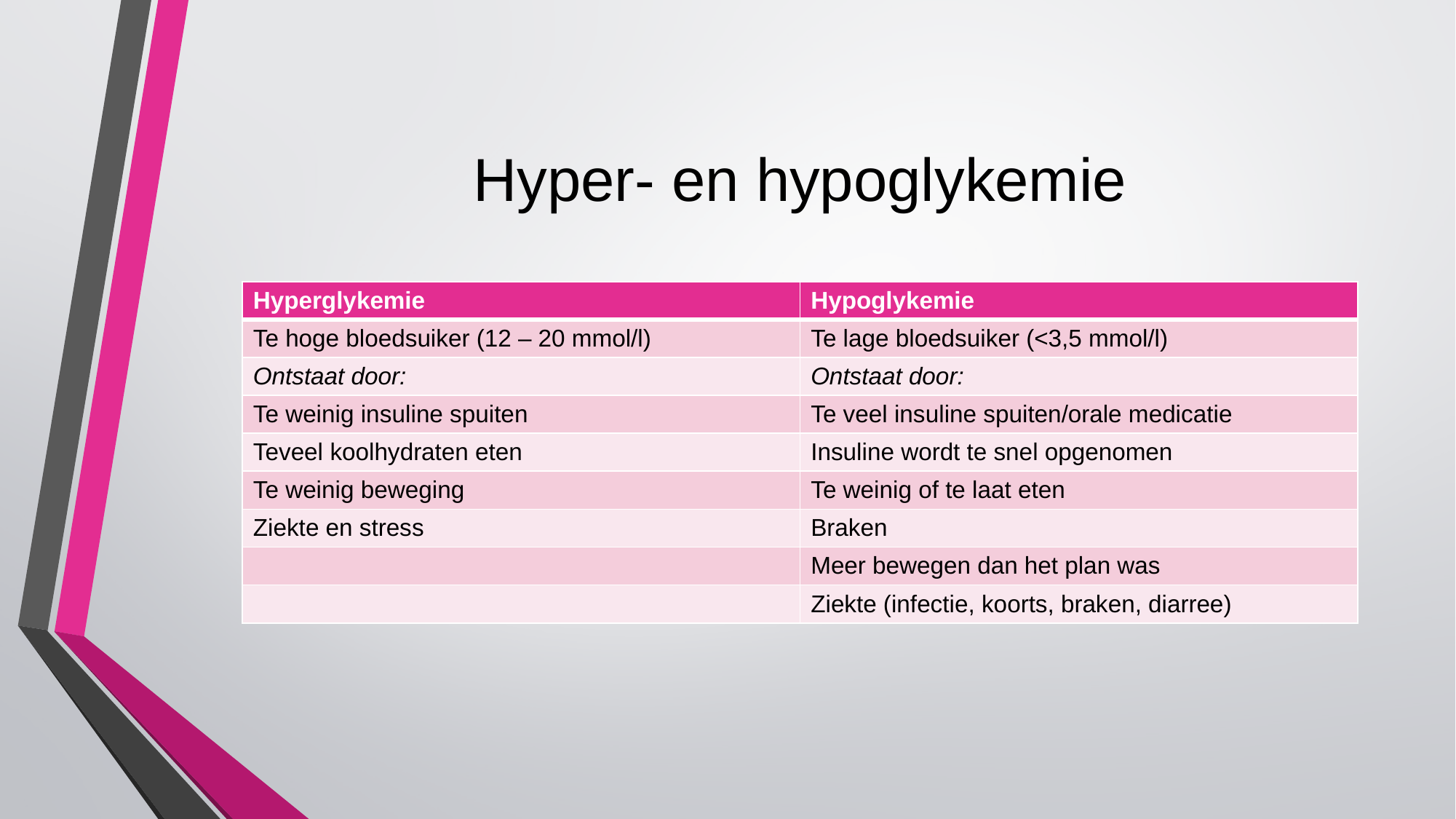

# Hyper- en hypoglykemie
| Hyperglykemie | Hypoglykemie |
| --- | --- |
| Te hoge bloedsuiker (12 – 20 mmol/l) | Te lage bloedsuiker (<3,5 mmol/l) |
| Ontstaat door: | Ontstaat door: |
| Te weinig insuline spuiten | Te veel insuline spuiten/orale medicatie |
| Teveel koolhydraten eten | Insuline wordt te snel opgenomen |
| Te weinig beweging | Te weinig of te laat eten |
| Ziekte en stress | Braken |
|  | Meer bewegen dan het plan was |
|  | Ziekte (infectie, koorts, braken, diarree) |